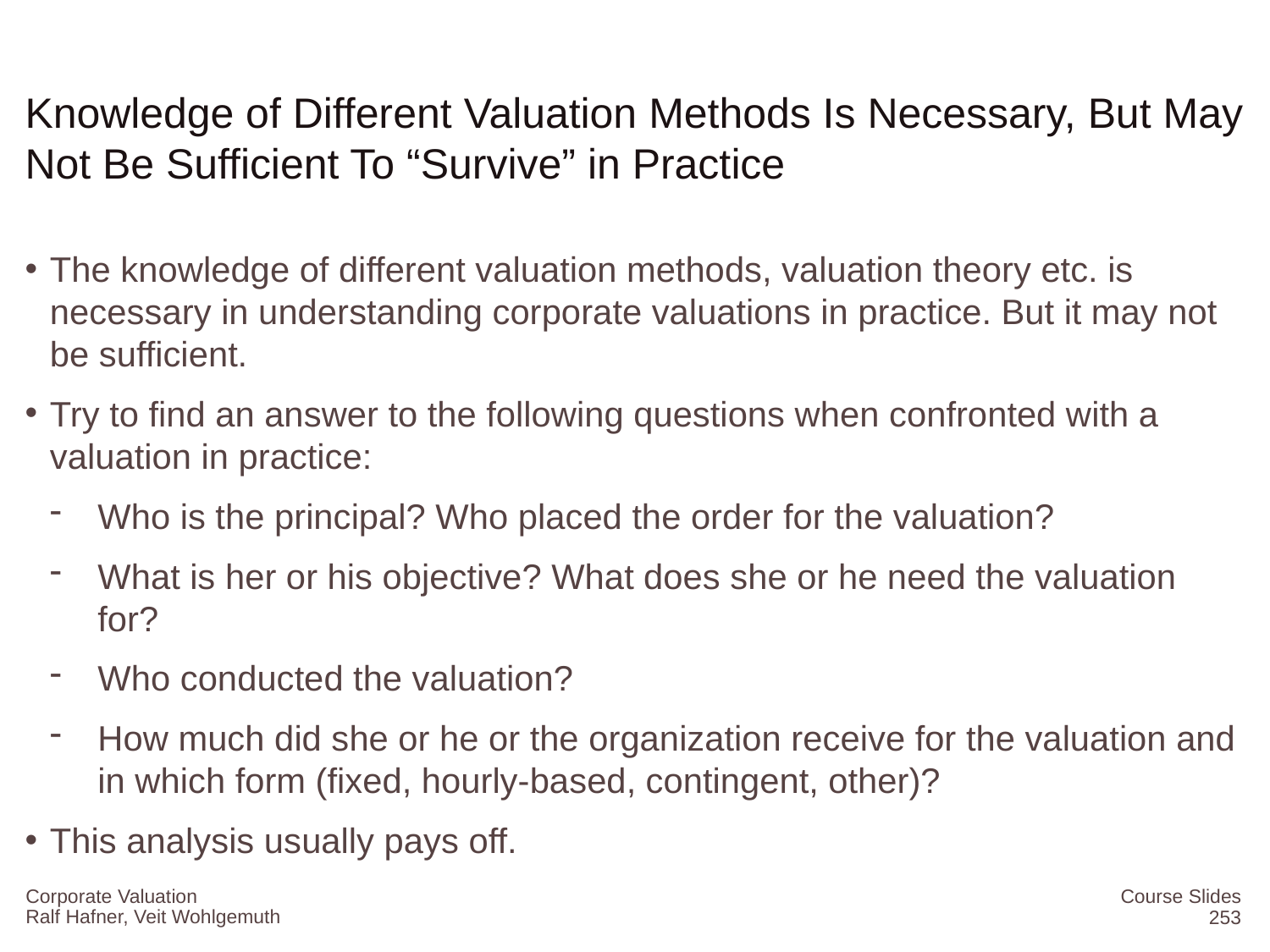

# Knowledge of Different Valuation Methods Is Necessary, But May Not Be Sufficient To “Survive” in Practice
The knowledge of different valuation methods, valuation theory etc. is necessary in understanding corporate valuations in practice. But it may not be sufficient.
Try to find an answer to the following questions when confronted with a valuation in practice:
Who is the principal? Who placed the order for the valuation?
What is her or his objective? What does she or he need the valuation for?
Who conducted the valuation?
How much did she or he or the organization receive for the valuation and in which form (fixed, hourly-based, contingent, other)?
This analysis usually pays off.
Corporate Valuation
Course Slides
253